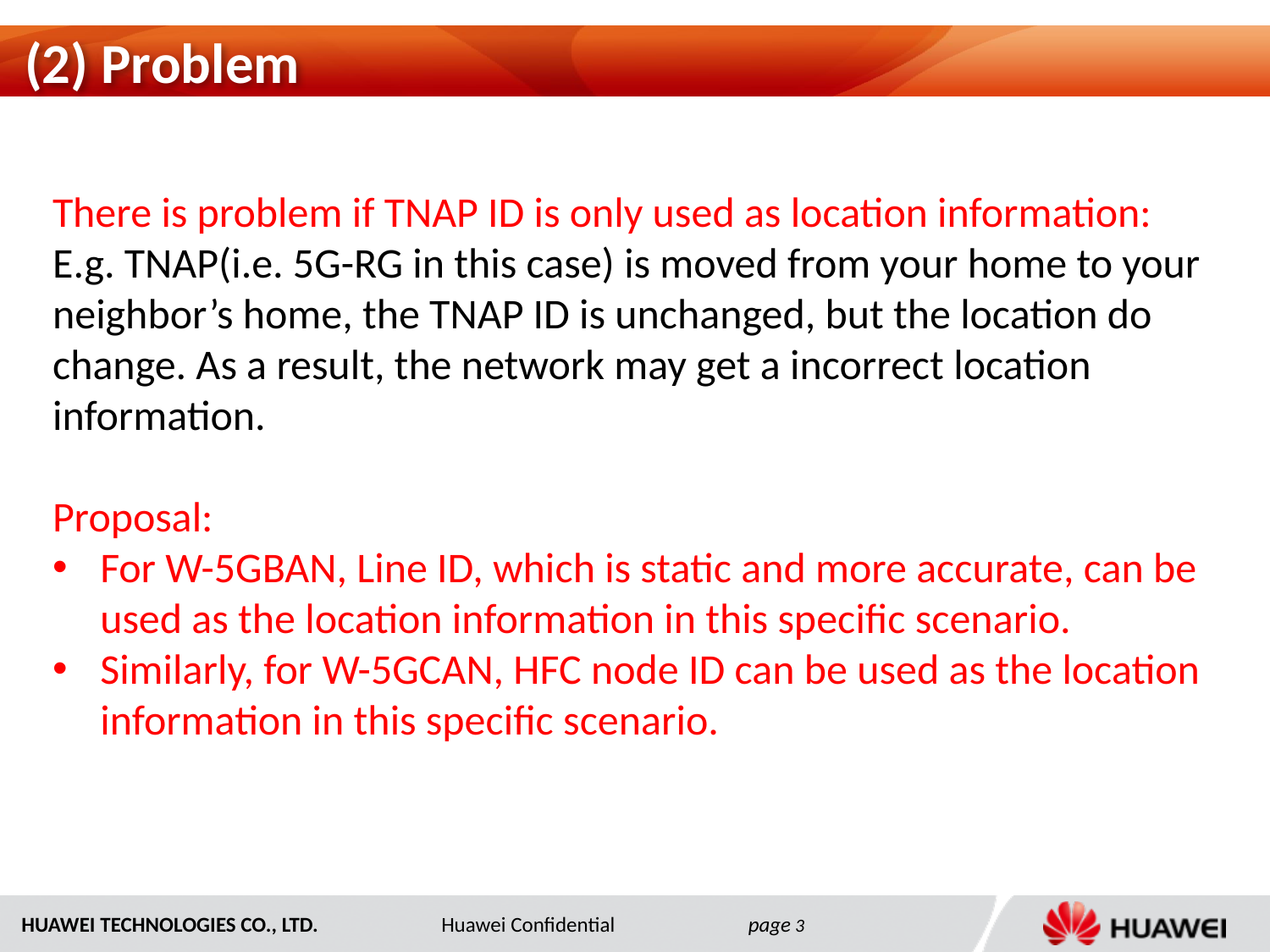

# (2) Problem
There is problem if TNAP ID is only used as location information:
E.g. TNAP(i.e. 5G-RG in this case) is moved from your home to your neighbor’s home, the TNAP ID is unchanged, but the location do change. As a result, the network may get a incorrect location information.

Proposal:
For W-5GBAN, Line ID, which is static and more accurate, can be used as the location information in this specific scenario.
Similarly, for W-5GCAN, HFC node ID can be used as the location information in this specific scenario.